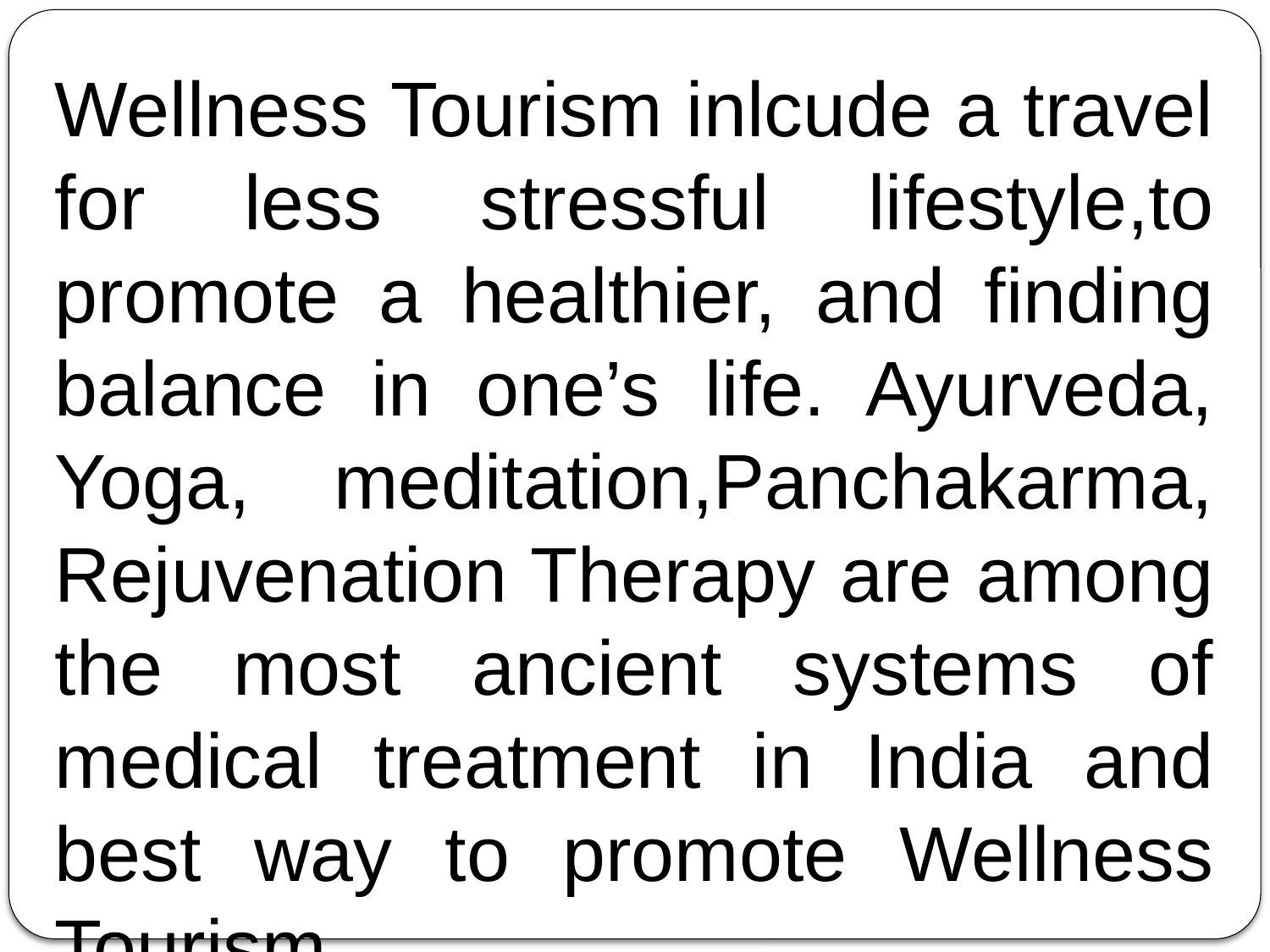

Wellness Tourism inlcude a travel for less stressful lifestyle,to promote a healthier, and finding balance in one’s life. Ayurveda, Yoga, meditation,Panchakarma, Rejuvenation Therapy are among the most ancient systems of medical treatment in India and best way to promote Wellness Tourism.